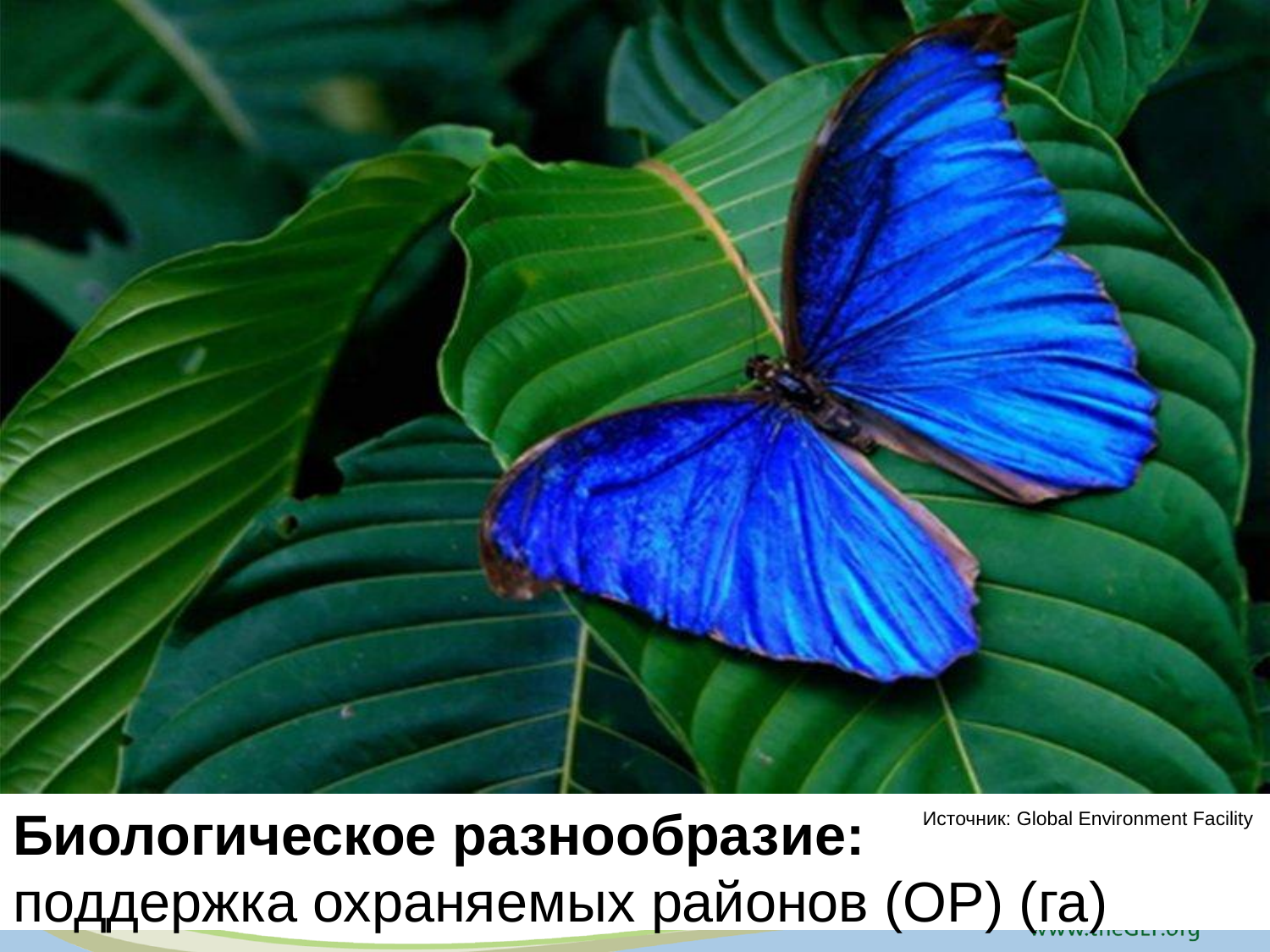

Биологическое разнообразие:
поддержка охраняемых районов (ОР) (га)
Источник: Global Environment Facility